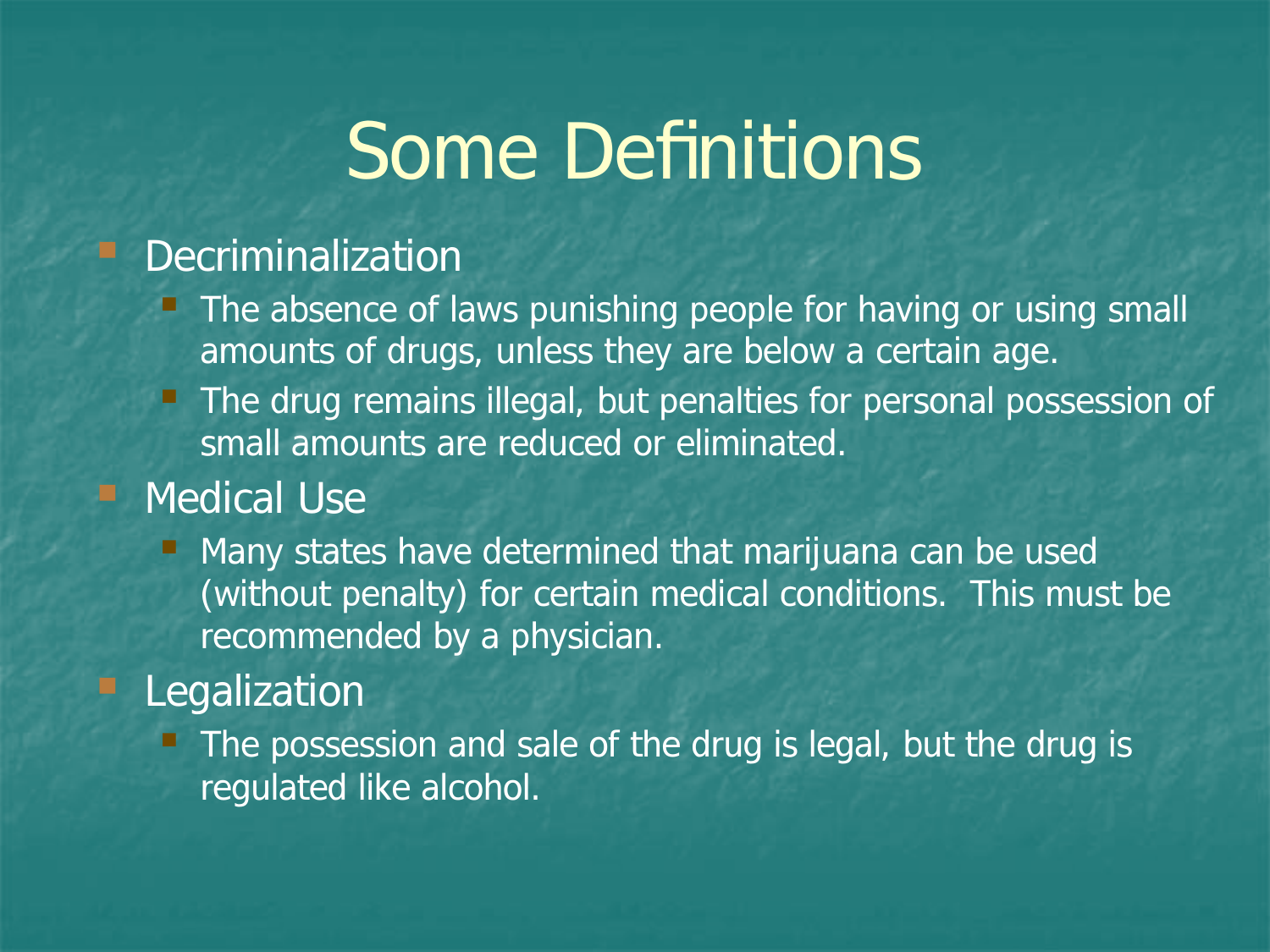

# Some Definitions
Decriminalization
The absence of laws punishing people for having or using small amounts of drugs, unless they are below a certain age.
The drug remains illegal, but penalties for personal possession of small amounts are reduced or eliminated.
Medical Use
Many states have determined that marijuana can be used (without penalty) for certain medical conditions.  This must be recommended by a physician.
Legalization
The possession and sale of the drug is legal, but the drug is regulated like alcohol.